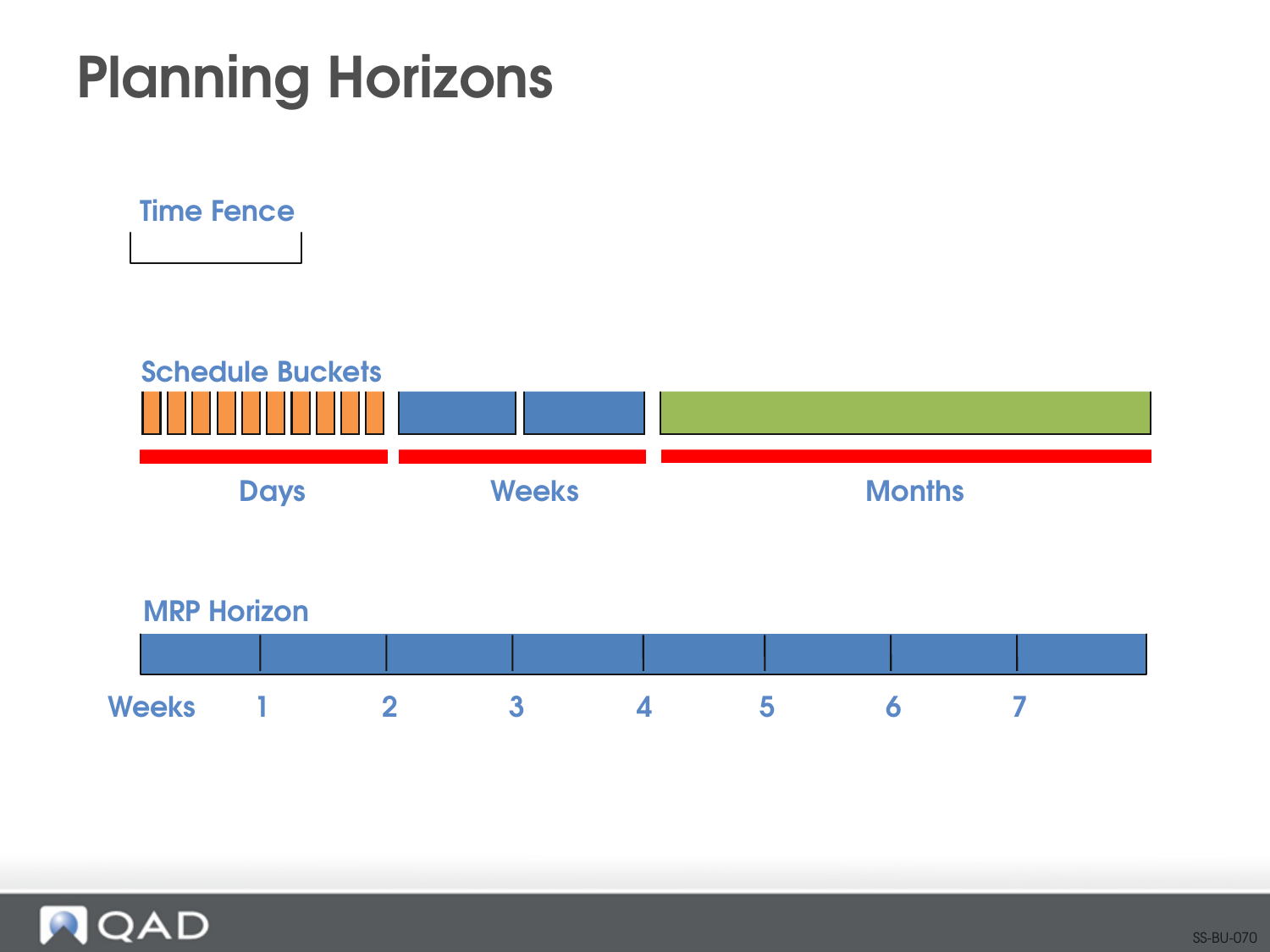

# Planning Horizons
Time Fence

Schedule Buckets

Days
Weeks
Months
MRP Horizon

Weeks
1
2
3
4
5
6
7
SS-BU-070